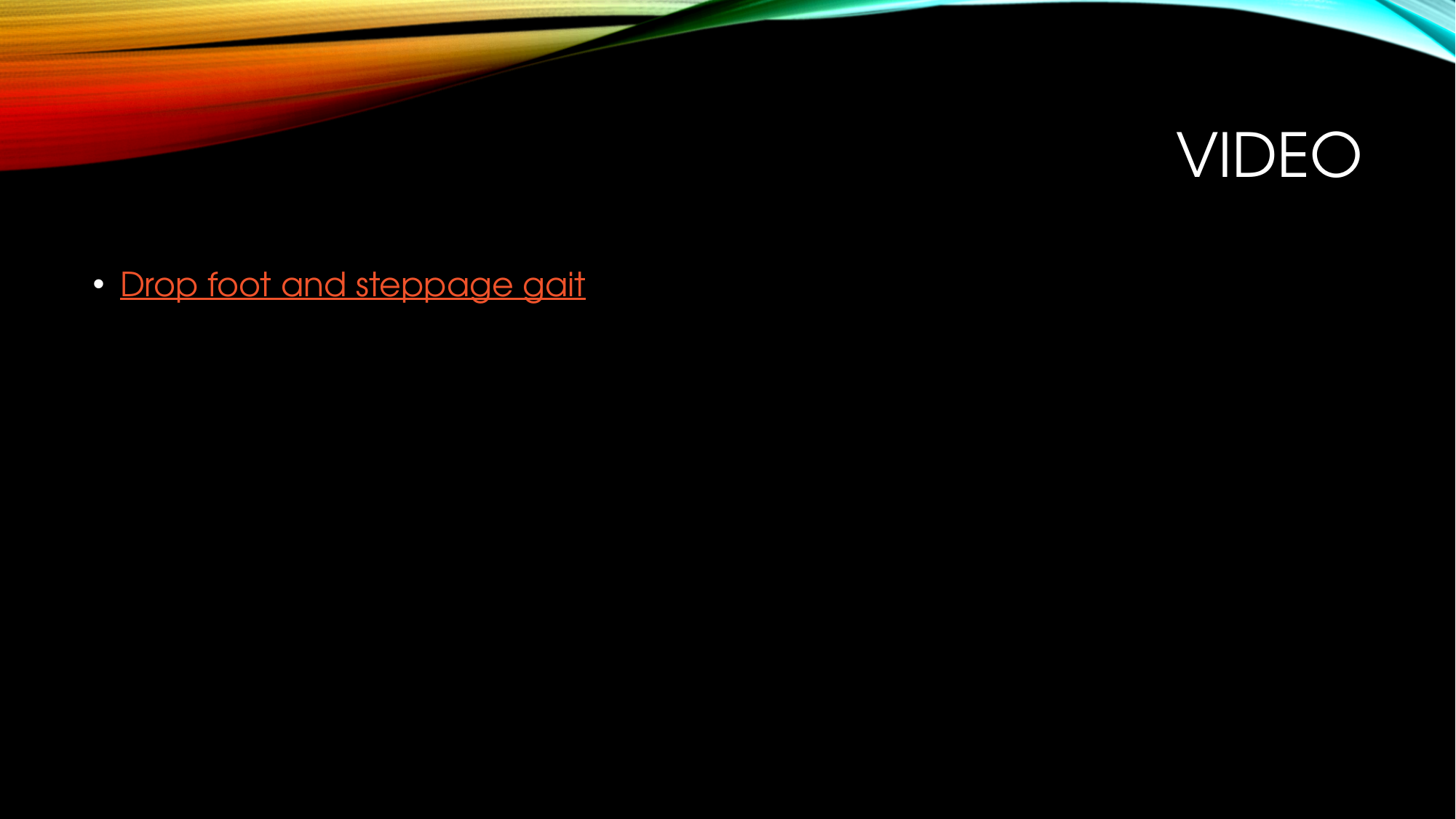

# Video
Drop foot and steppage gait